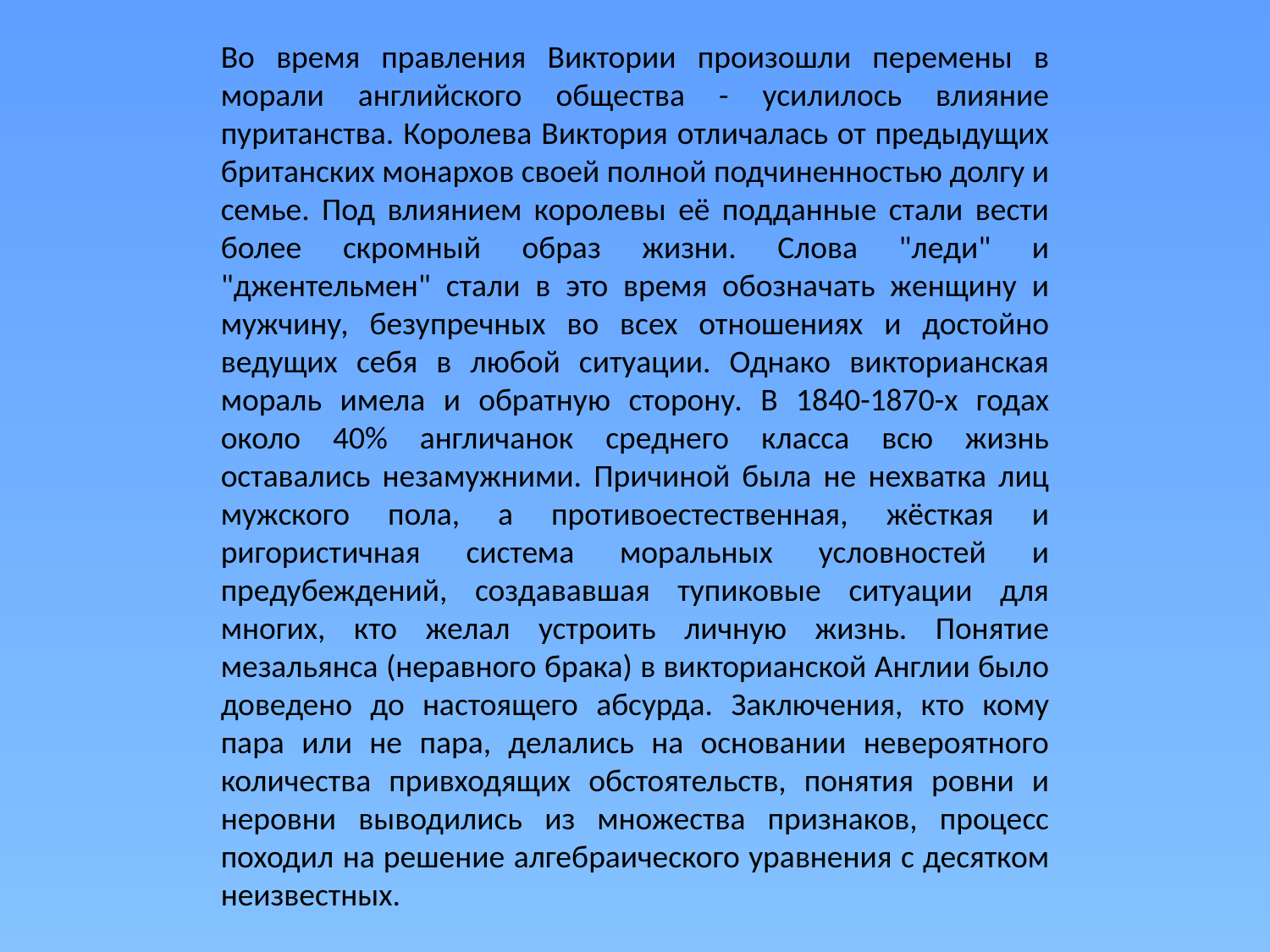

Во время правления Виктории произошли перемены в морали английского общества - усилилось влияние пуританства. Королева Виктория отличалась от предыдущих британских монархов своей полной подчиненностью долгу и семье. Под влиянием королевы её подданные стали вести более скромный образ жизни. Слова "леди" и "джентельмен" стали в это время обозначать женщину и мужчину, безупречных во всех отношениях и достойно ведущих себя в любой ситуации. Однако викторианская мораль имела и обратную сторону. В 1840-1870-х годах около 40% англичанок среднего класса всю жизнь оставались незамужними. Причиной была не нехватка лиц мужского пола, а противоестественная, жёсткая и ригористичная система моральных условностей и предубеждений, создававшая тупиковые ситуации для многих, кто желал устроить личную жизнь. Понятие мезальянса (неравного брака) в викторианской Англии было доведено до настоящего абсурда. Заключения, кто кому пара или не пара, делались на основании невероятного количества привходящих обстоятельств, понятия ровни и неровни выводились из множества признаков, процесс походил на решение алгебраического уравнения с десятком неизвестных.